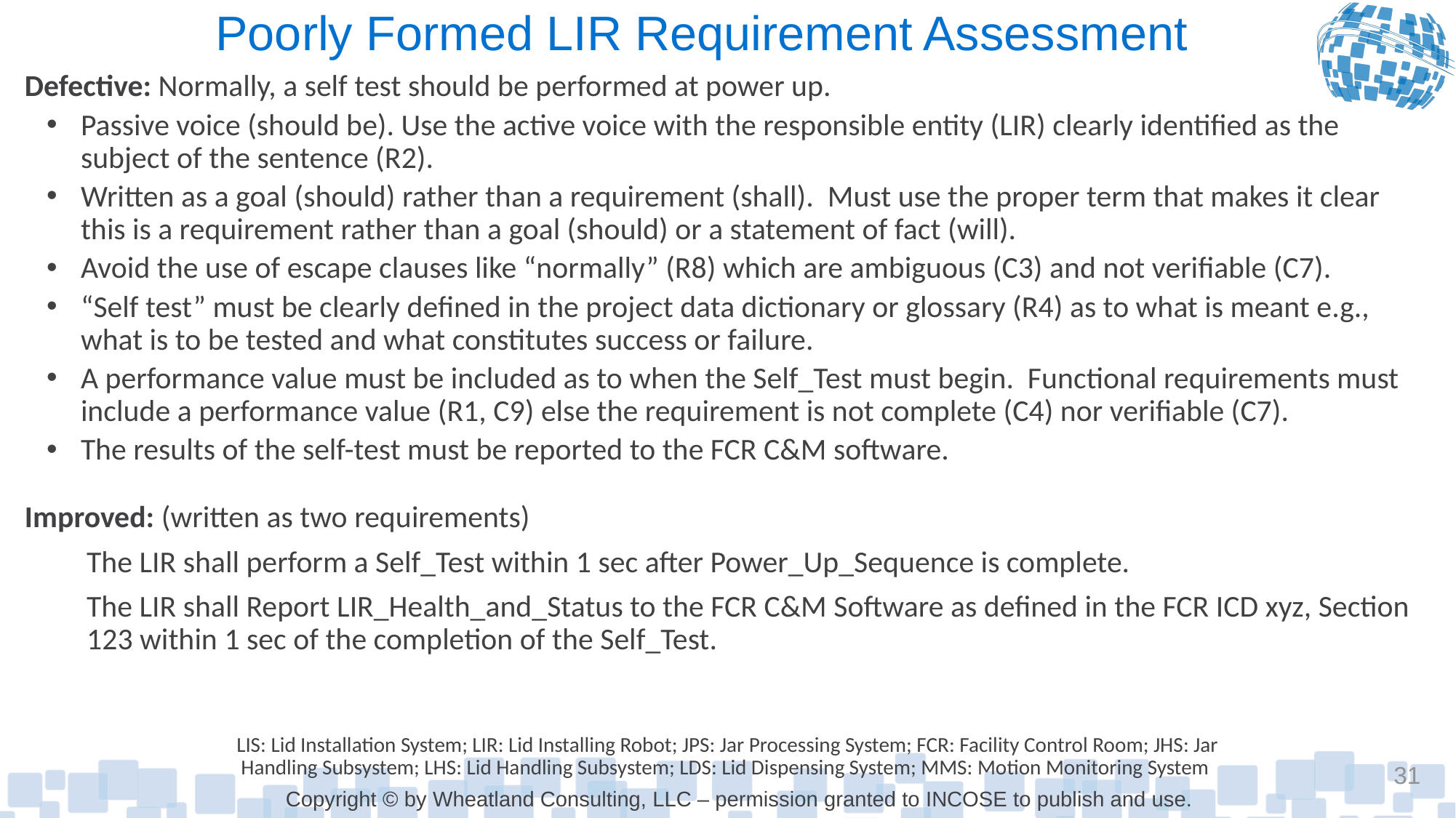

# Poorly Formed LIR Requirement Assessment
Defective: Normally, a self test should be performed at power up.
Passive voice (should be). Use the active voice with the responsible entity (LIR) clearly identified as the subject of the sentence (R2).
Written as a goal (should) rather than a requirement (shall).  Must use the proper term that makes it clear this is a requirement rather than a goal (should) or a statement of fact (will).
Avoid the use of escape clauses like “normally” (R8) which are ambiguous (C3) and not verifiable (C7).
“Self test” must be clearly defined in the project data dictionary or glossary (R4) as to what is meant e.g., what is to be tested and what constitutes success or failure.
A performance value must be included as to when the Self_Test must begin.  Functional requirements must include a performance value (R1, C9) else the requirement is not complete (C4) nor verifiable (C7).
The results of the self-test must be reported to the FCR C&M software.

Improved: (written as two requirements)
The LIR shall perform a Self_Test within 1 sec after Power_Up_Sequence is complete.
The LIR shall Report LIR_Health_and_Status to the FCR C&M Software as defined in the FCR ICD xyz, Section 123 within 1 sec of the completion of the Self_Test.

LIS: Lid Installation System; LIR: Lid Installing Robot; JPS: Jar Processing System; FCR: Facility Control Room; JHS: Jar Handling Subsystem; LHS: Lid Handling Subsystem; LDS: Lid Dispensing System; MMS: Motion Monitoring System
31
Copyright © by Wheatland Consulting, LLC – permission granted to INCOSE to publish and use.